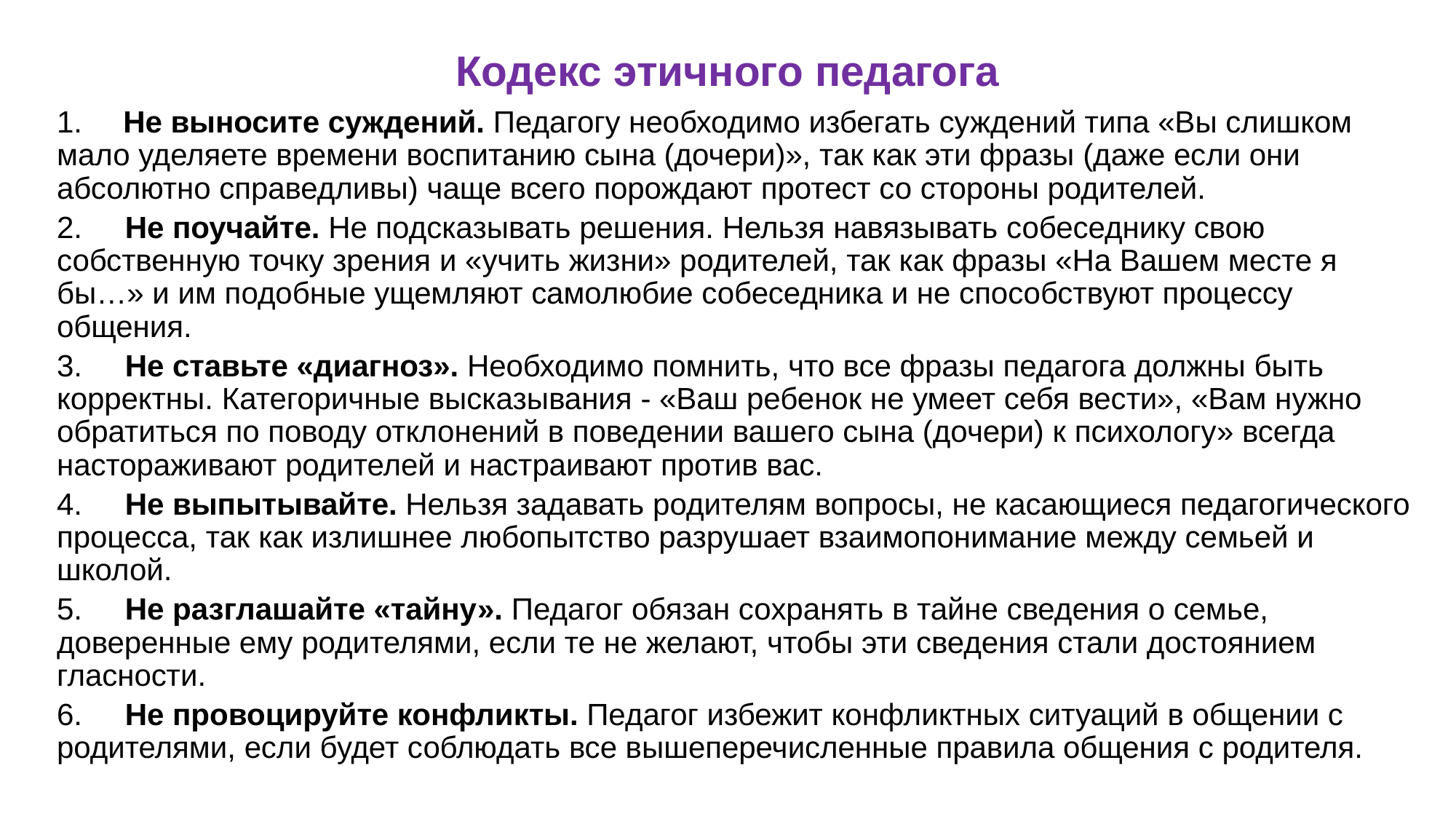

# Кодекс этичного педагога
1.     Не выносите суждений. Педагогу необходимо избегать суждений типа «Вы слишком мало уделяете времени воспитанию сына (дочери)», так как эти фразы (даже если они абсолютно справедливы) чаще всего порождают протест со стороны родителей.
2.     Не поучайте. Не подсказывать решения. Нельзя навязывать собеседнику свою собственную точку зрения и «учить жизни» родителей, так как фразы «На Вашем месте я бы…» и им подобные ущемляют самолюбие собеседника и не способствуют процессу общения.
3.     Не ставьте «диагноз». Необходимо помнить, что все фразы педагога должны быть корректны. Категоричные высказывания - «Ваш ребенок не умеет себя вести», «Вам нужно обратиться по поводу отклонений в поведении вашего сына (дочери) к психологу» всегда настораживают родителей и настраивают против вас.
4.     Не выпытывайте. Нельзя задавать родителям вопросы, не касающиеся педагогического процесса, так как излишнее любопытство разрушает взаимопонимание между семьей и школой.
5.     Не разглашайте «тайну». Педагог обязан сохранять в тайне сведения о семье, доверенные ему родителями, если те не желают, чтобы эти сведения стали достоянием гласности.
6.     Не провоцируйте конфликты. Педагог избежит конфликтных ситуаций в общении с родителями, если будет соблюдать все вышеперечисленные правила общения с родителя.